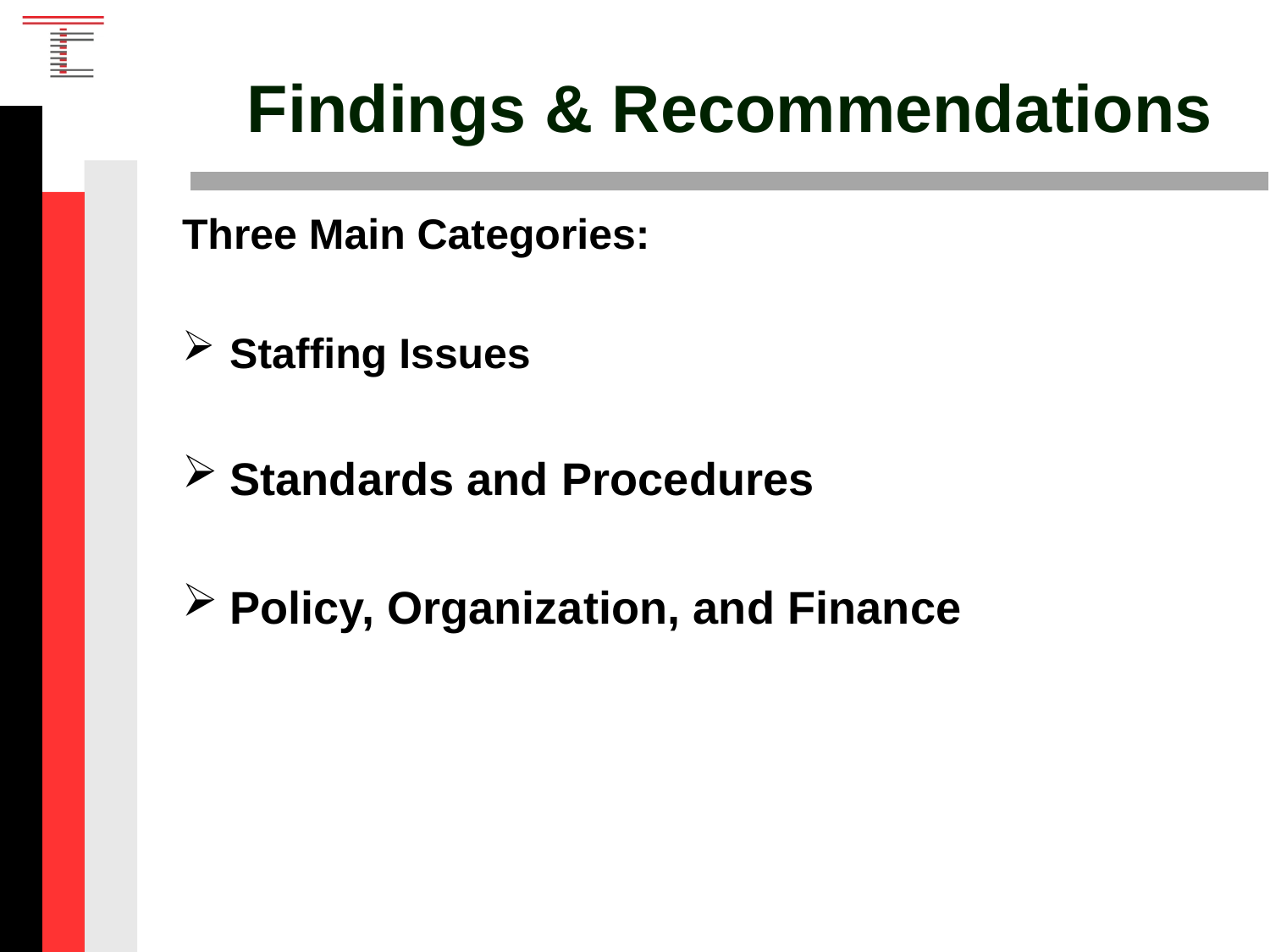

# Findings & Recommendations
Three Main Categories:

Staffing Issues

Standards and Procedures

Policy, Organization, and Finance